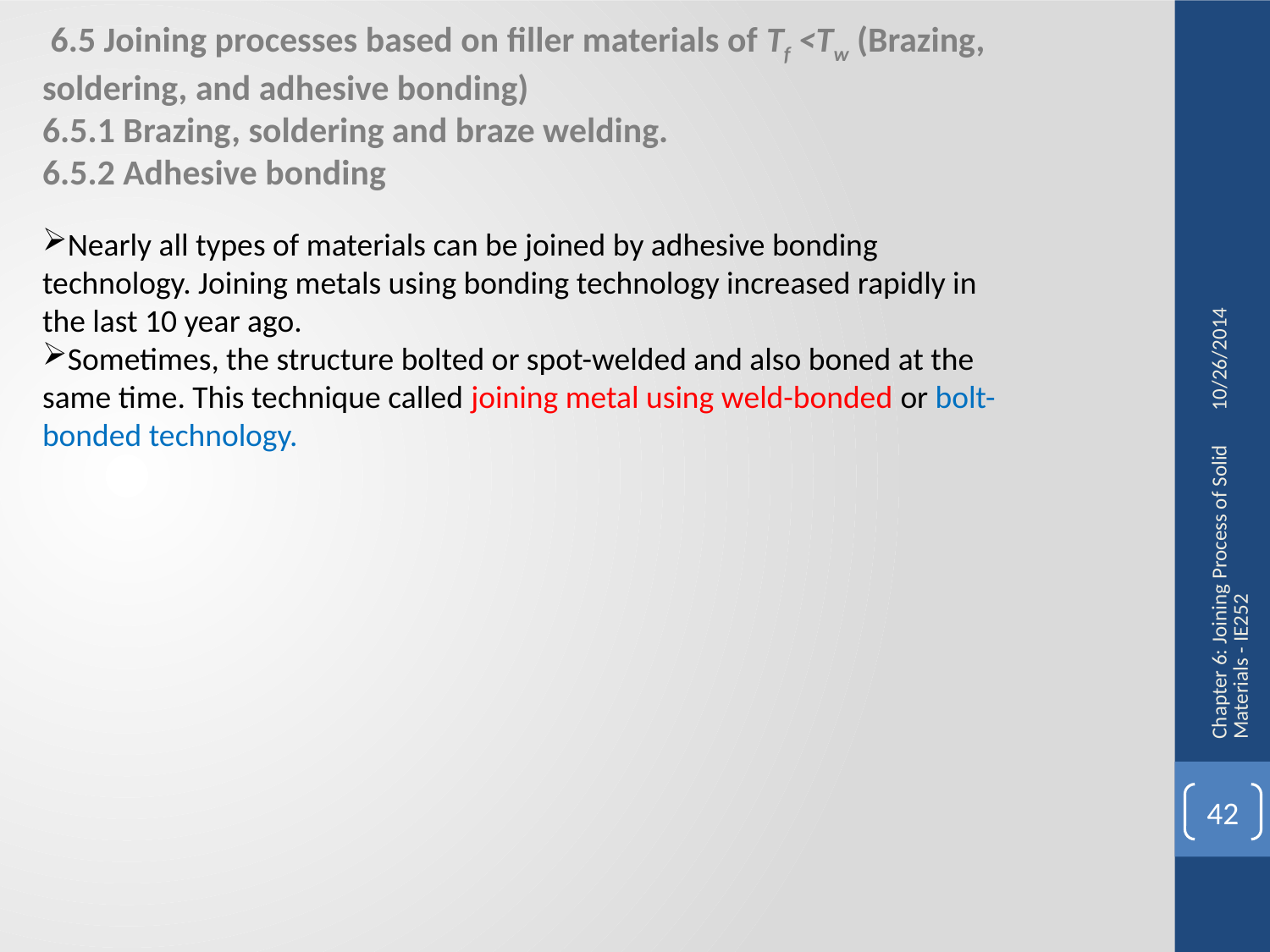

6.5 Joining processes based on filler materials of Tf <Tw (Brazing, soldering, and adhesive bonding)
6.5.1 Brazing, soldering and braze welding.
6.5.2 Adhesive bonding
Nearly all types of materials can be joined by adhesive bonding technology. Joining metals using bonding technology increased rapidly in the last 10 year ago.
Sometimes, the structure bolted or spot-welded and also boned at the same time. This technique called joining metal using weld-bonded or bolt-bonded technology.

10/26/2014
Chapter 6: Joining Process of Solid Materials - IE252
42